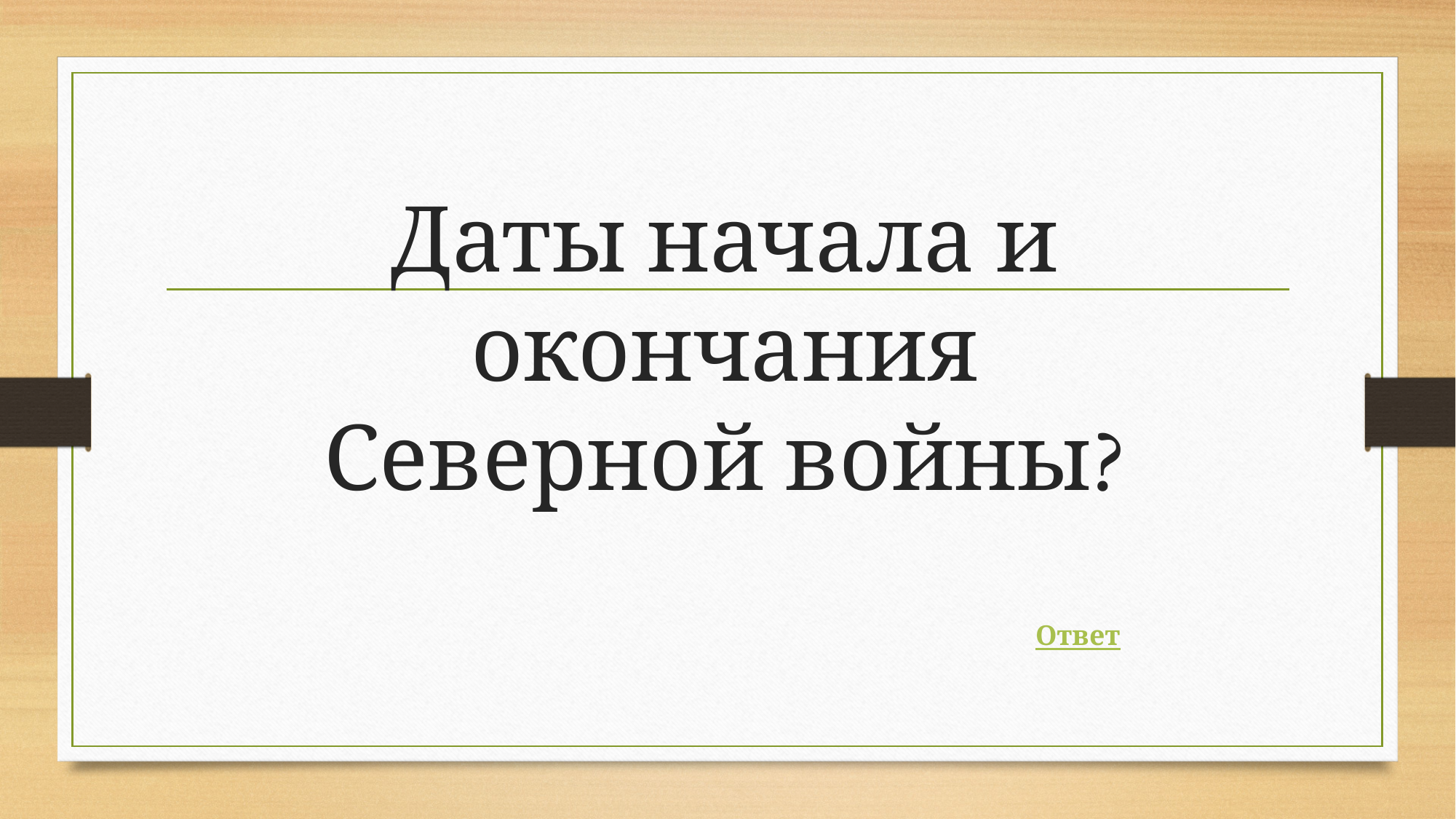

# Даты начала и окончания Северной войны?
Ответ